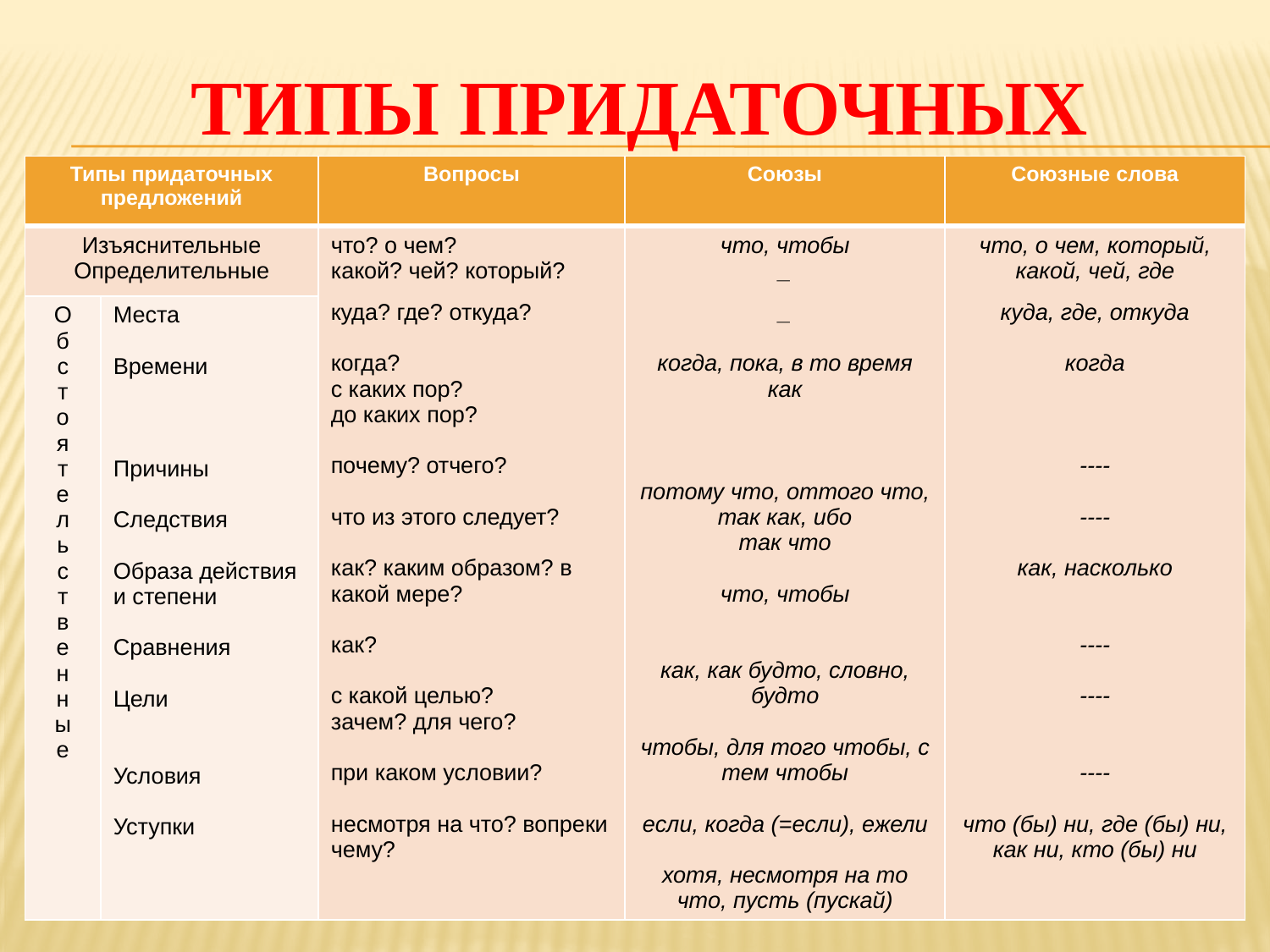

# Типы придаточных
| Типы придаточных предложений |  | Вопросы | Союзы | Союзные слова |
| --- | --- | --- | --- | --- |
| Изъяснительные Определительные |  | что? о чем? какой? чей? который? куда? где? откуда? когда? с каких пор? до каких пор? почему? отчего? что из этого следует? как? каким образом? в какой мере? как? с какой целью? зачем? для чего? при каком условии? несмотря на что? вопреки чему? | что, чтобы \_ \_ когда, пока, в то время как потому что, оттого что, так как, ибо так что что, чтобы как, как будто, словно, будто чтобы, для того чтобы, с тем чтобы если, когда (=если), ежели хотя, несмотря на то что, пусть (пускай) | что, о чем, который, какой, чей, где куда, где, откуда когда ---- ---- как, насколько ---- ---- ---- что (бы) ни, где (бы) ни, как ни, кто (бы) ни |
| О б с т о я т е л ь с т в е н н ы е | Места Времени Причины Следствия Образа действия и степени Сравнения Цели Условия Уступки |  |  |  |